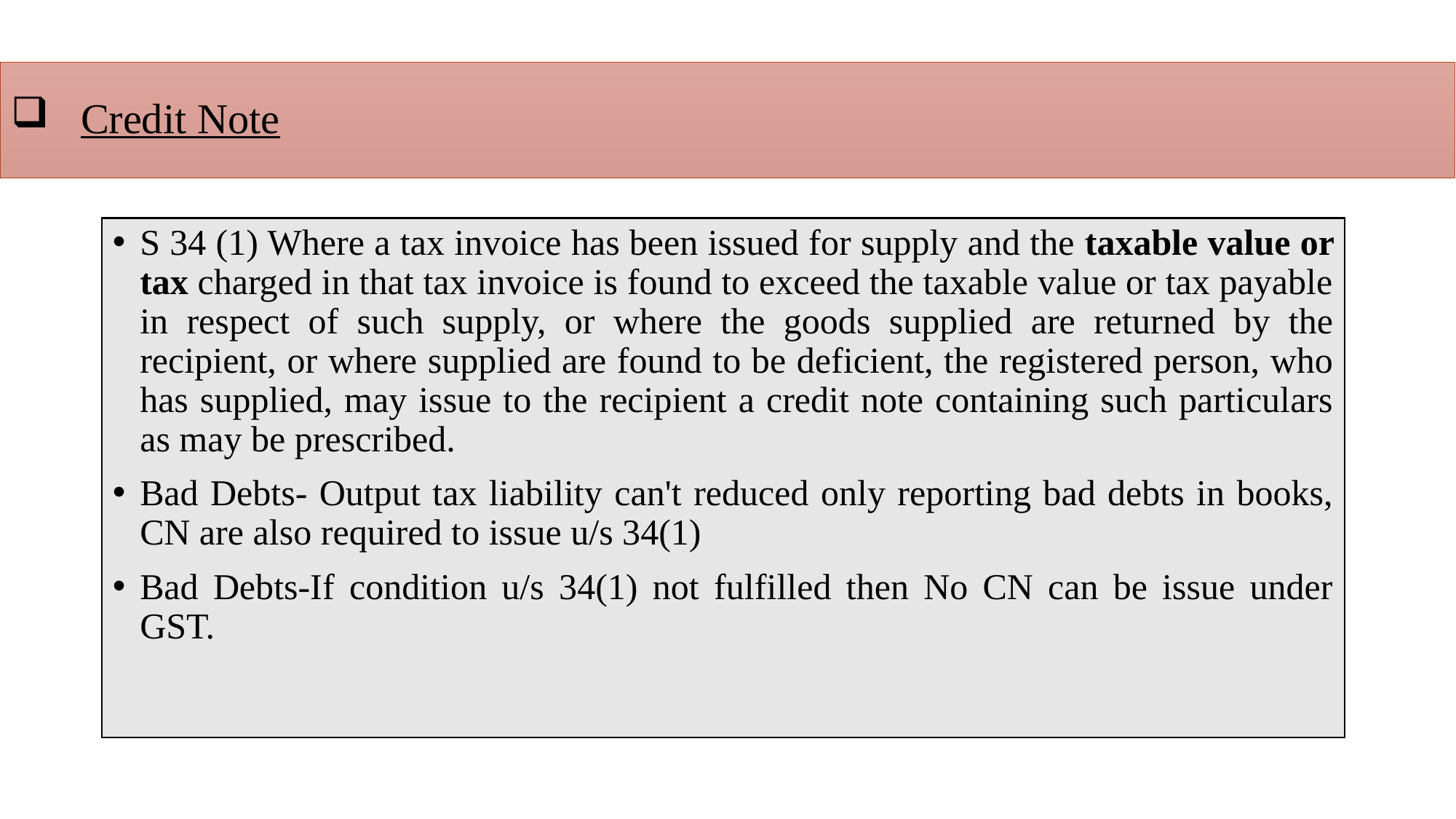

# Credit Note
S 34 (1) Where a tax invoice has been issued for supply and the taxable value or tax charged in that tax invoice is found to exceed the taxable value or tax payable in respect of such supply, or where the goods supplied are returned by the recipient, or where supplied are found to be deficient, the registered person, who has supplied, may issue to the recipient a credit note containing such particulars as may be prescribed.
Bad Debts- Output tax liability can't reduced only reporting bad debts in books, CN are also required to issue u/s 34(1)
Bad Debts-If condition u/s 34(1) not fulfilled then No CN can be issue under GST.